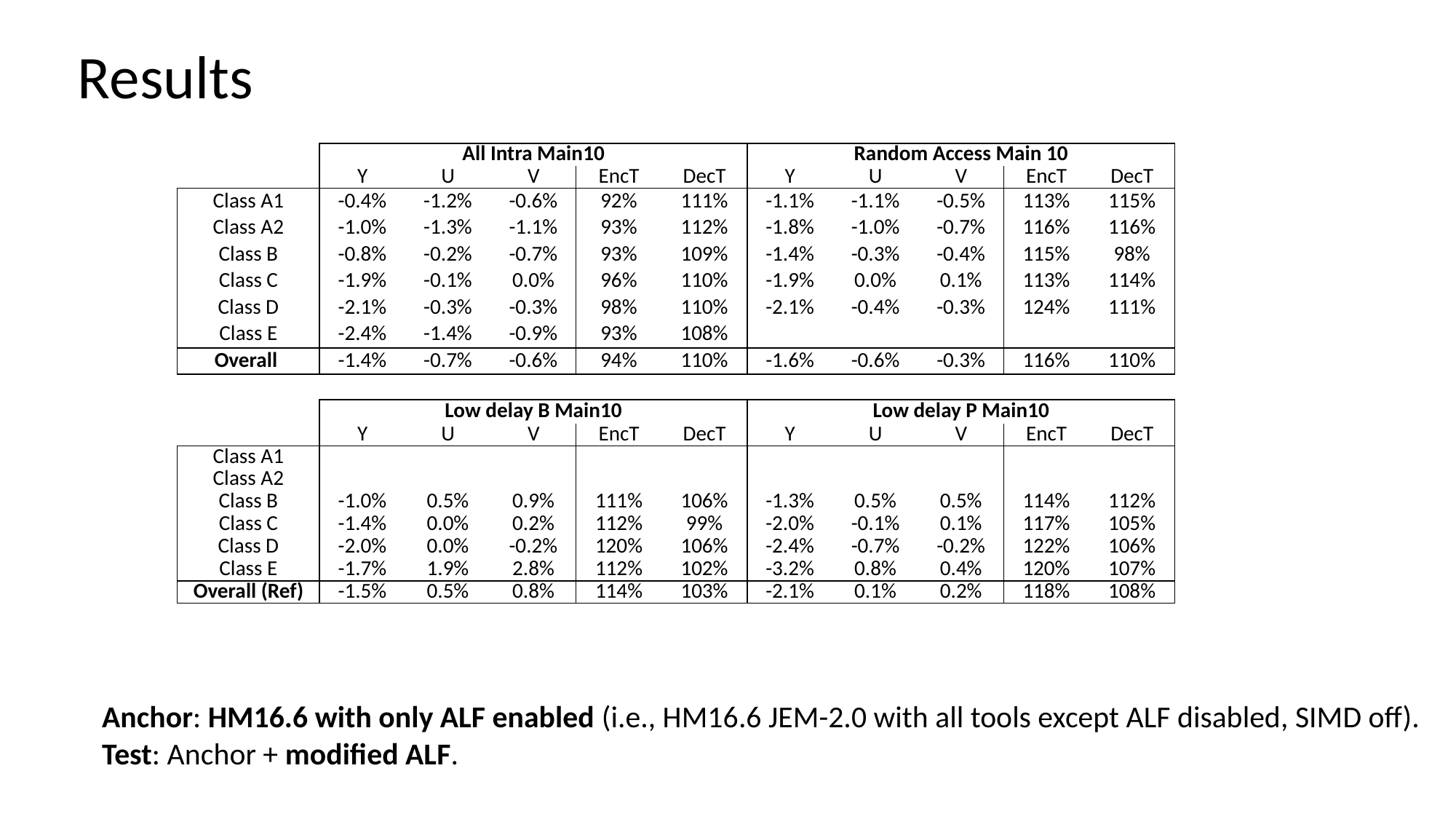

# Results
|  | All Intra Main10 |  |  |  |  | Random Access Main 10 |  |  |  |  |
| --- | --- | --- | --- | --- | --- | --- | --- | --- | --- | --- |
|  | Y | U | V | EncT | DecT | Y | U | V | EncT | DecT |
| Class A1 | -0.4% | -1.2% | -0.6% | 92% | 111% | -1.1% | -1.1% | -0.5% | 113% | 115% |
| Class A2 | -1.0% | -1.3% | -1.1% | 93% | 112% | -1.8% | -1.0% | -0.7% | 116% | 116% |
| Class B | -0.8% | -0.2% | -0.7% | 93% | 109% | -1.4% | -0.3% | -0.4% | 115% | 98% |
| Class C | -1.9% | -0.1% | 0.0% | 96% | 110% | -1.9% | 0.0% | 0.1% | 113% | 114% |
| Class D | -2.1% | -0.3% | -0.3% | 98% | 110% | -2.1% | -0.4% | -0.3% | 124% | 111% |
| Class E | -2.4% | -1.4% | -0.9% | 93% | 108% |  |  |  |  |  |
| Overall | -1.4% | -0.7% | -0.6% | 94% | 110% | -1.6% | -0.6% | -0.3% | 116% | 110% |
|  |  |  |  |  |  |  |  |  |  |  |
|  | Low delay B Main10 |  |  |  |  | Low delay P Main10 |  |  |  |  |
|  | Y | U | V | EncT | DecT | Y | U | V | EncT | DecT |
| Class A1 |  |  |  |  |  |  |  |  |  |  |
| Class A2 |  |  |  |  |  |  |  |  |  |  |
| Class B | -1.0% | 0.5% | 0.9% | 111% | 106% | -1.3% | 0.5% | 0.5% | 114% | 112% |
| Class C | -1.4% | 0.0% | 0.2% | 112% | 99% | -2.0% | -0.1% | 0.1% | 117% | 105% |
| Class D | -2.0% | 0.0% | -0.2% | 120% | 106% | -2.4% | -0.7% | -0.2% | 122% | 106% |
| Class E | -1.7% | 1.9% | 2.8% | 112% | 102% | -3.2% | 0.8% | 0.4% | 120% | 107% |
| Overall (Ref) | -1.5% | 0.5% | 0.8% | 114% | 103% | -2.1% | 0.1% | 0.2% | 118% | 108% |
Anchor: HM16.6 with only ALF enabled (i.e., HM16.6 JEM-2.0 with all tools except ALF disabled, SIMD off).
Test: Anchor + modified ALF.